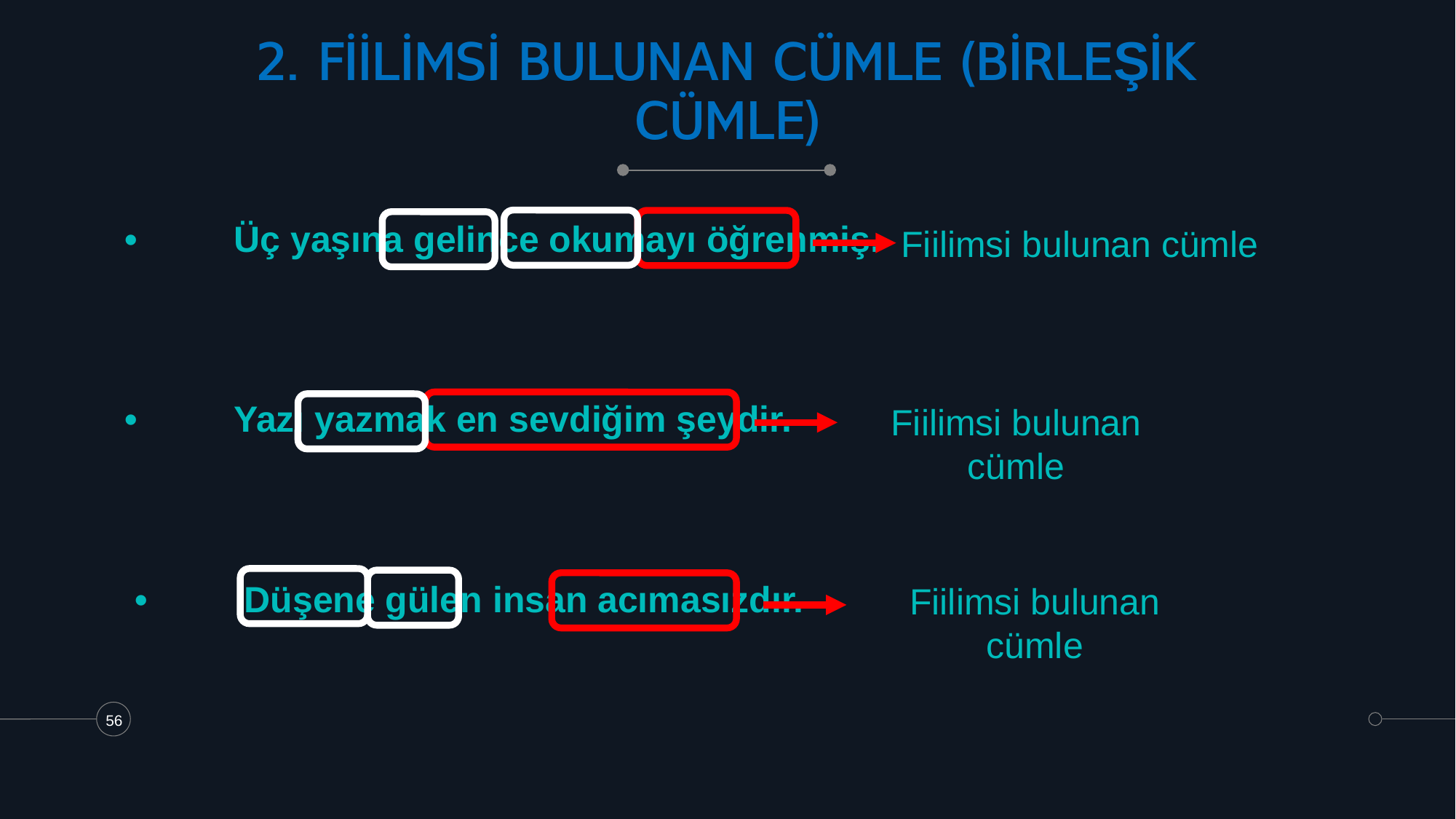

# 2. FİİLİMSİ BULUNAN CÜMLE (BİRLEŞİK CÜMLE)

Fiilimsi bulunan cümle
•	Üç yaşına gelince okumayı öğrenmiş.

Fiilimsi bulunan cümle
•	Yazı yazmak en sevdiğim şeydir.

Fiilimsi bulunan cümle
•	Düşene gülen insan acımasızdır.
56